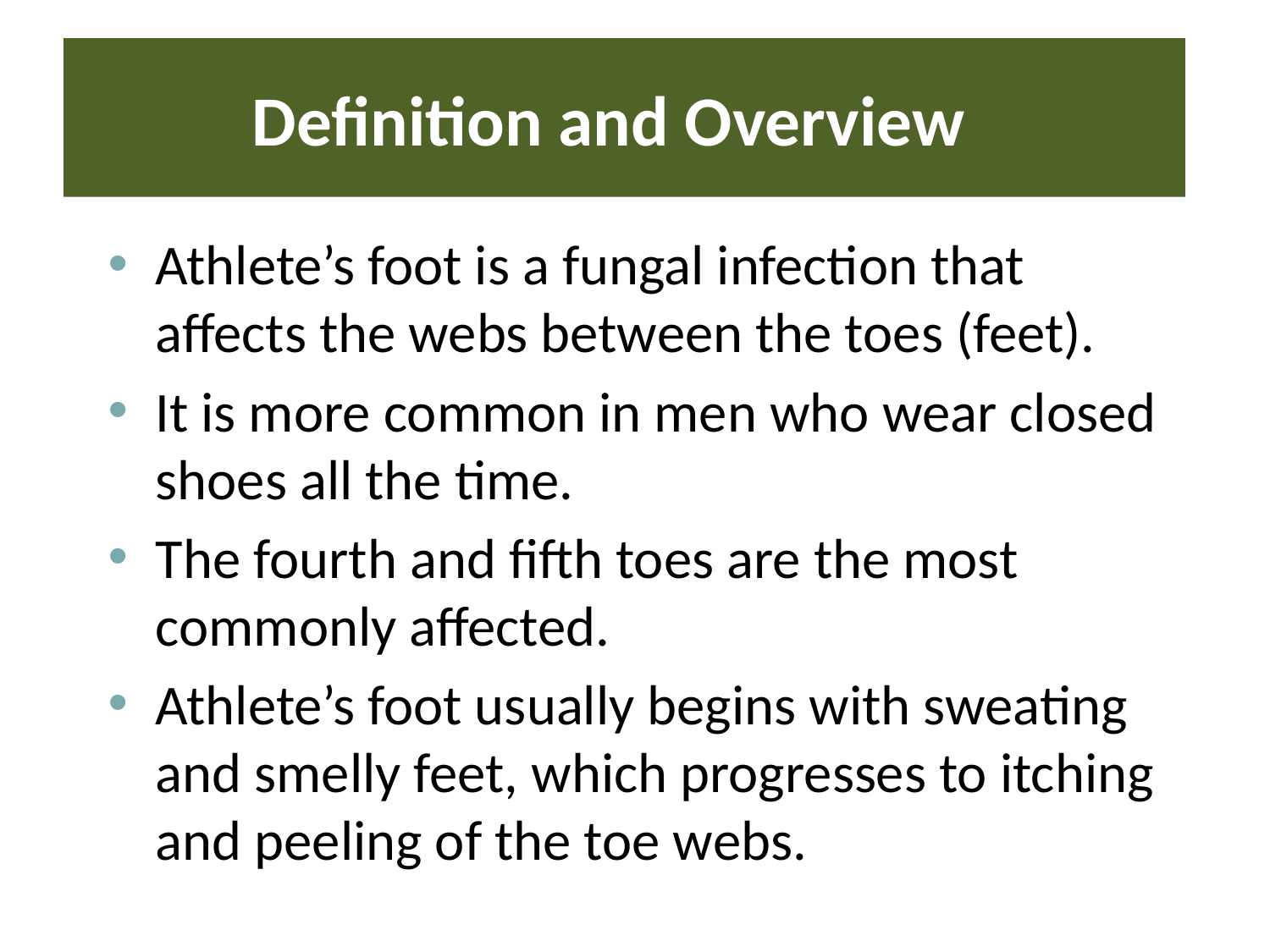

# Definition and Overview
Athlete’s foot is a fungal infection that affects the webs between the toes (feet).
It is more common in men who wear closed shoes all the time.
The fourth and fifth toes are the most commonly affected.
Athlete’s foot usually begins with sweating and smelly feet, which progresses to itching and peeling of the toe webs.